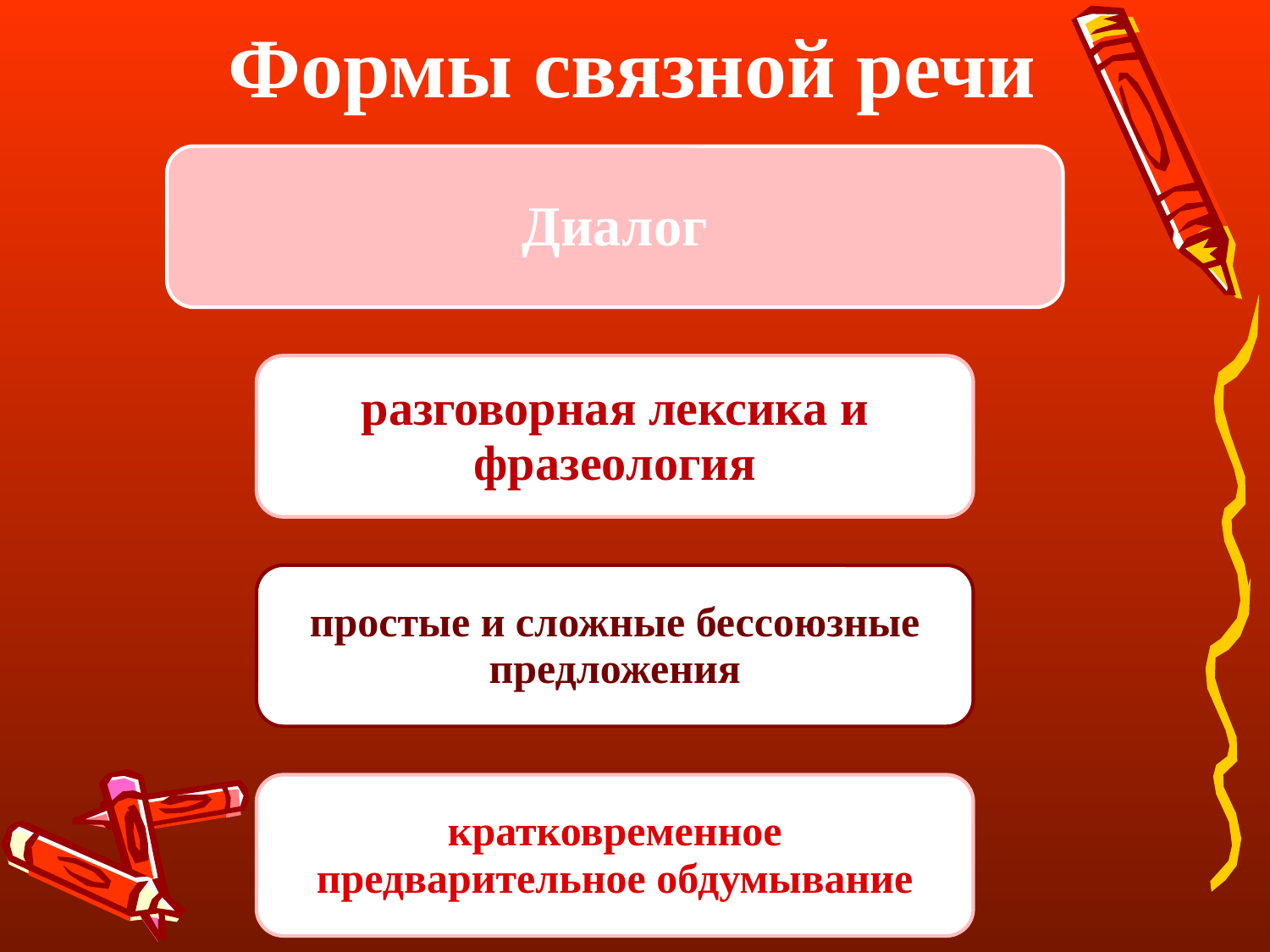

Формы связной речи
Диалог
разговорная лексика и фразеология
простые и сложные бессоюзные предложения
кратковременное предварительное обдумывание